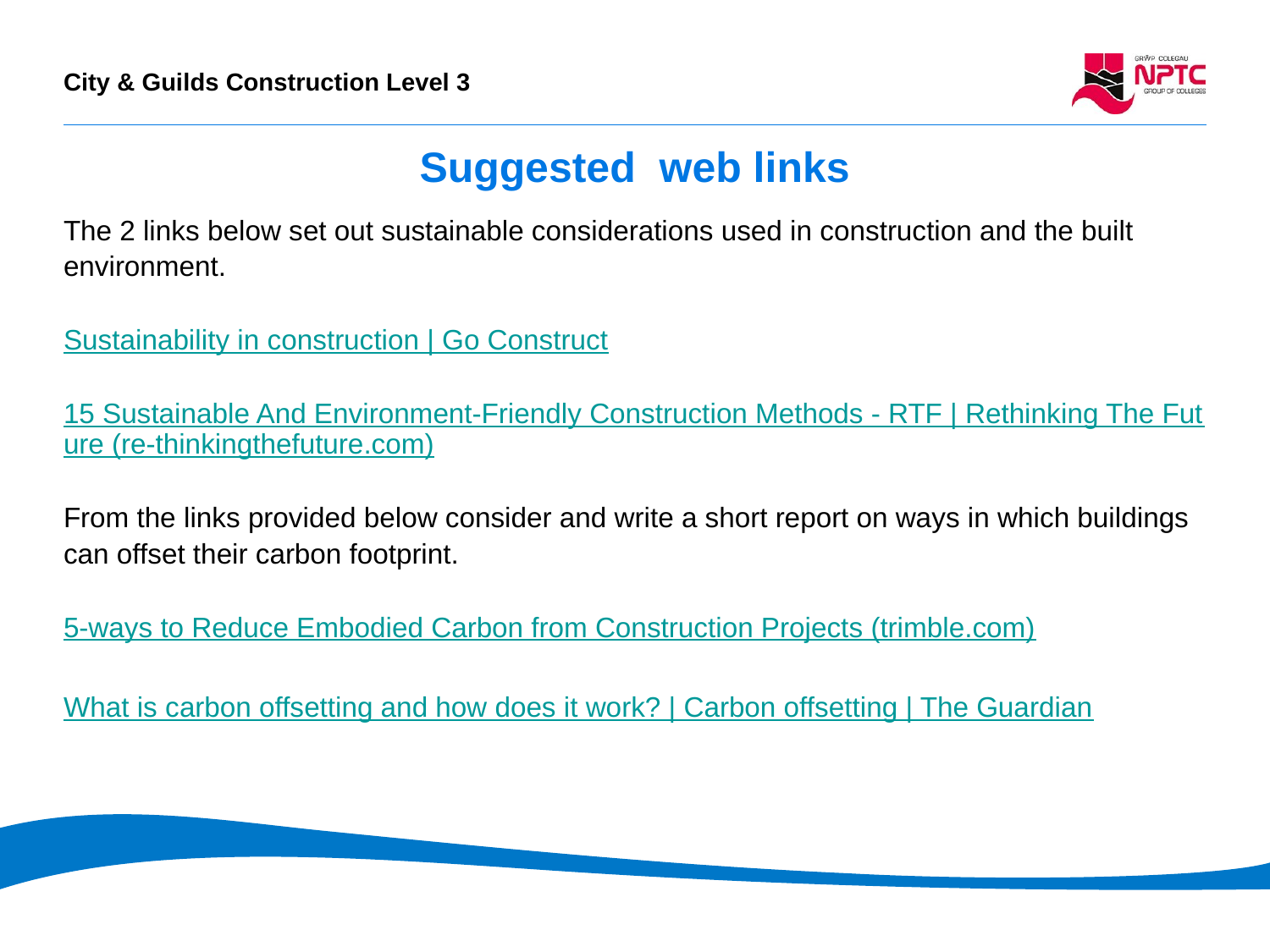

# Suggested  web links
The 2 links below set out sustainable considerations used in construction and the built environment.
Sustainability in construction | Go Construct
15 Sustainable And Environment-Friendly Construction Methods - RTF | Rethinking The Future (re-thinkingthefuture.com)
From the links provided below consider and write a short report on ways in which buildings can offset their carbon footprint.
5-ways to Reduce Embodied Carbon from Construction Projects (trimble.com)
What is carbon offsetting and how does it work? | Carbon offsetting | The Guardian